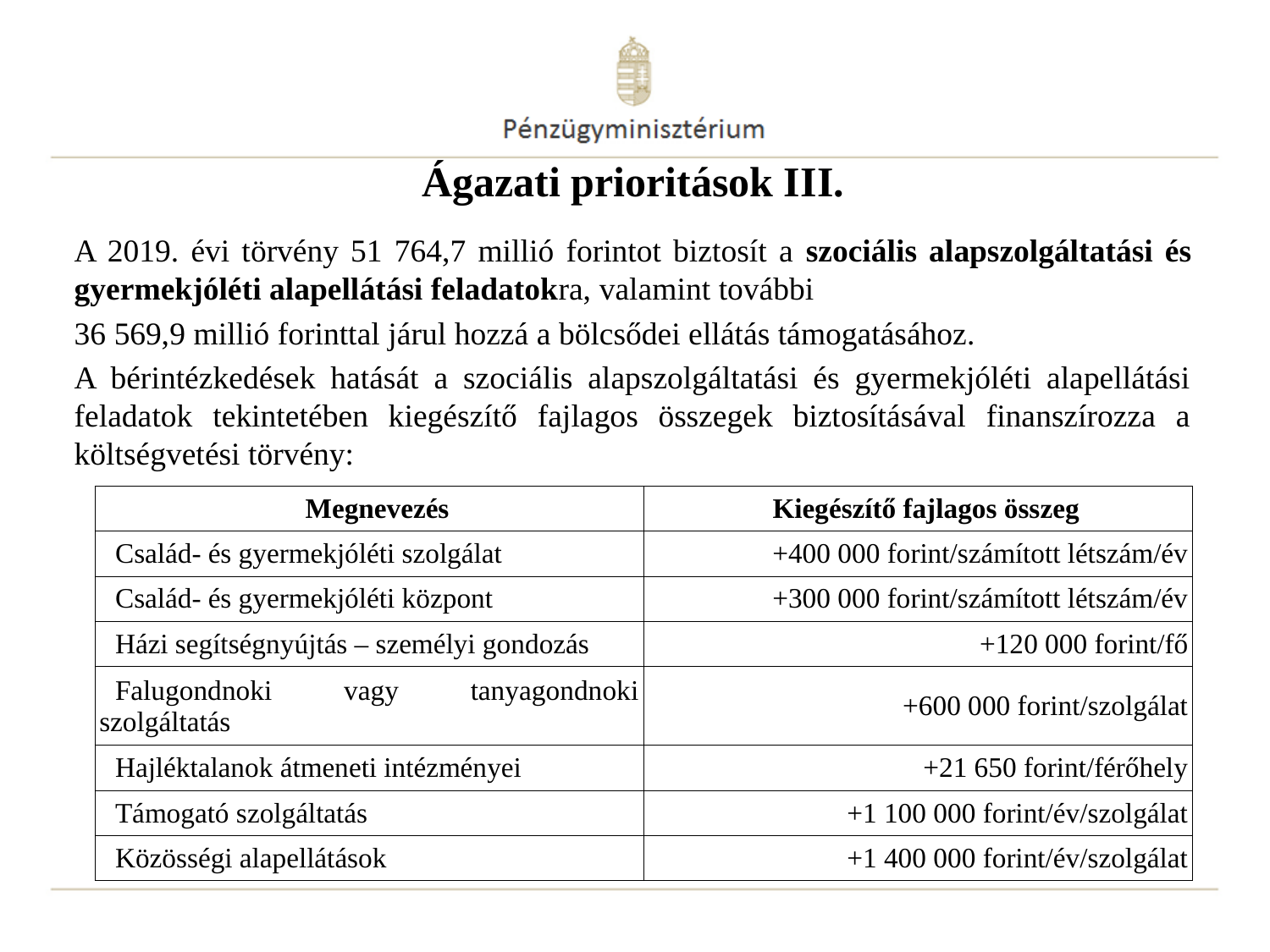

# Ágazati prioritások III.
A 2019. évi törvény 51 764,7 millió forintot biztosít a szociális alapszolgáltatási és gyermekjóléti alapellátási feladatokra, valamint további
36 569,9 millió forinttal járul hozzá a bölcsődei ellátás támogatásához.
A bérintézkedések hatását a szociális alapszolgáltatási és gyermekjóléti alapellátási feladatok tekintetében kiegészítő fajlagos összegek biztosításával finanszírozza a költségvetési törvény:

| Megnevezés | Kiegészítő fajlagos összeg |
| --- | --- |
| Család- és gyermekjóléti szolgálat | +400 000 forint/számított létszám/év |
| Család- és gyermekjóléti központ | +300 000 forint/számított létszám/év |
| Házi segítségnyújtás – személyi gondozás | +120 000 forint/fő |
| Falugondnoki vagy tanyagondnoki szolgáltatás | +600 000 forint/szolgálat |
| Hajléktalanok átmeneti intézményei | +21 650 forint/férőhely |
| Támogató szolgáltatás | +1 100 000 forint/év/szolgálat |
| Közösségi alapellátások | +1 400 000 forint/év/szolgálat |